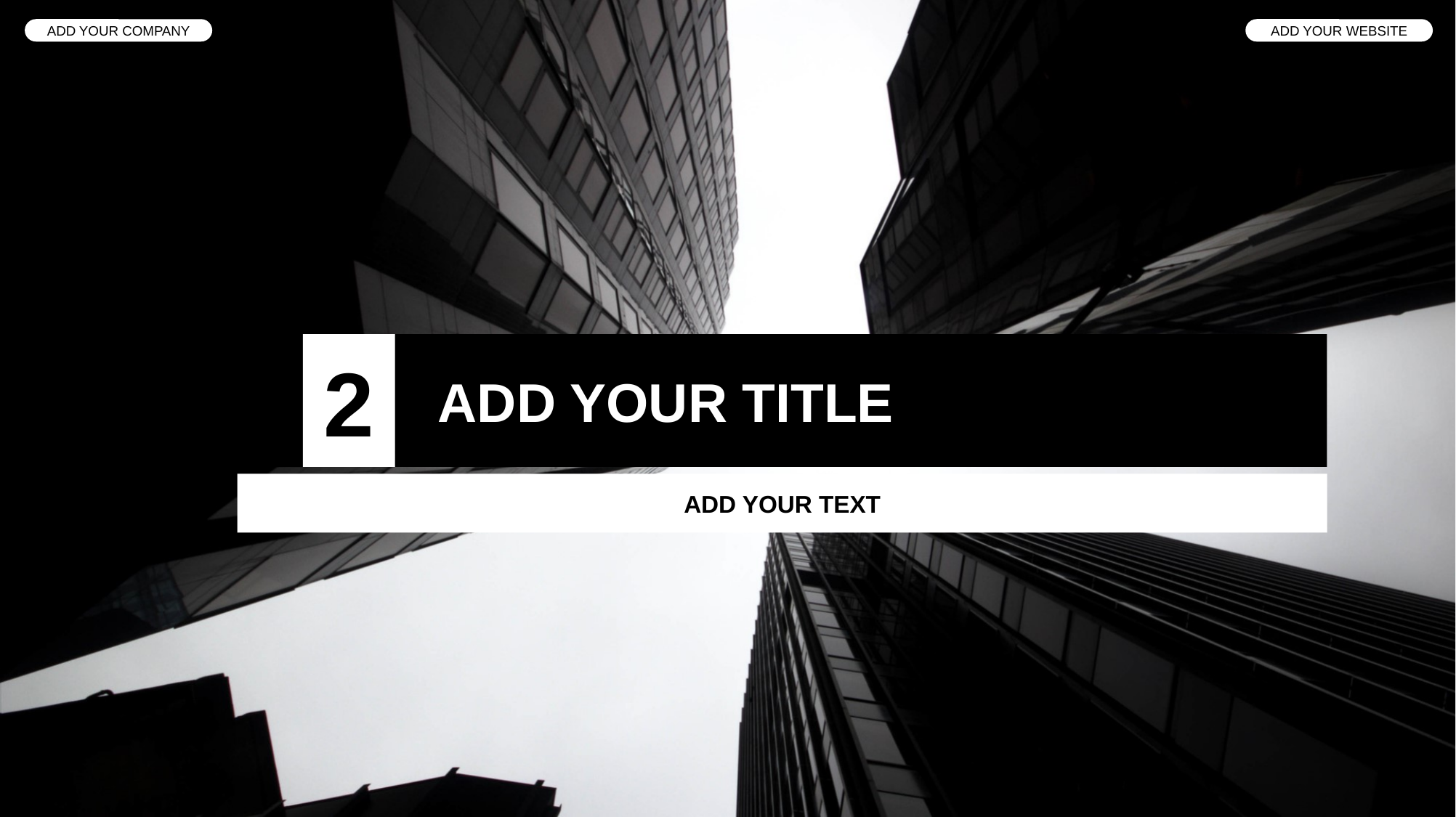

ADD YOUR COMPANY
ADD YOUR WEBSITE

2
ADD YOUR TITLE
ADD YOUR TEXT